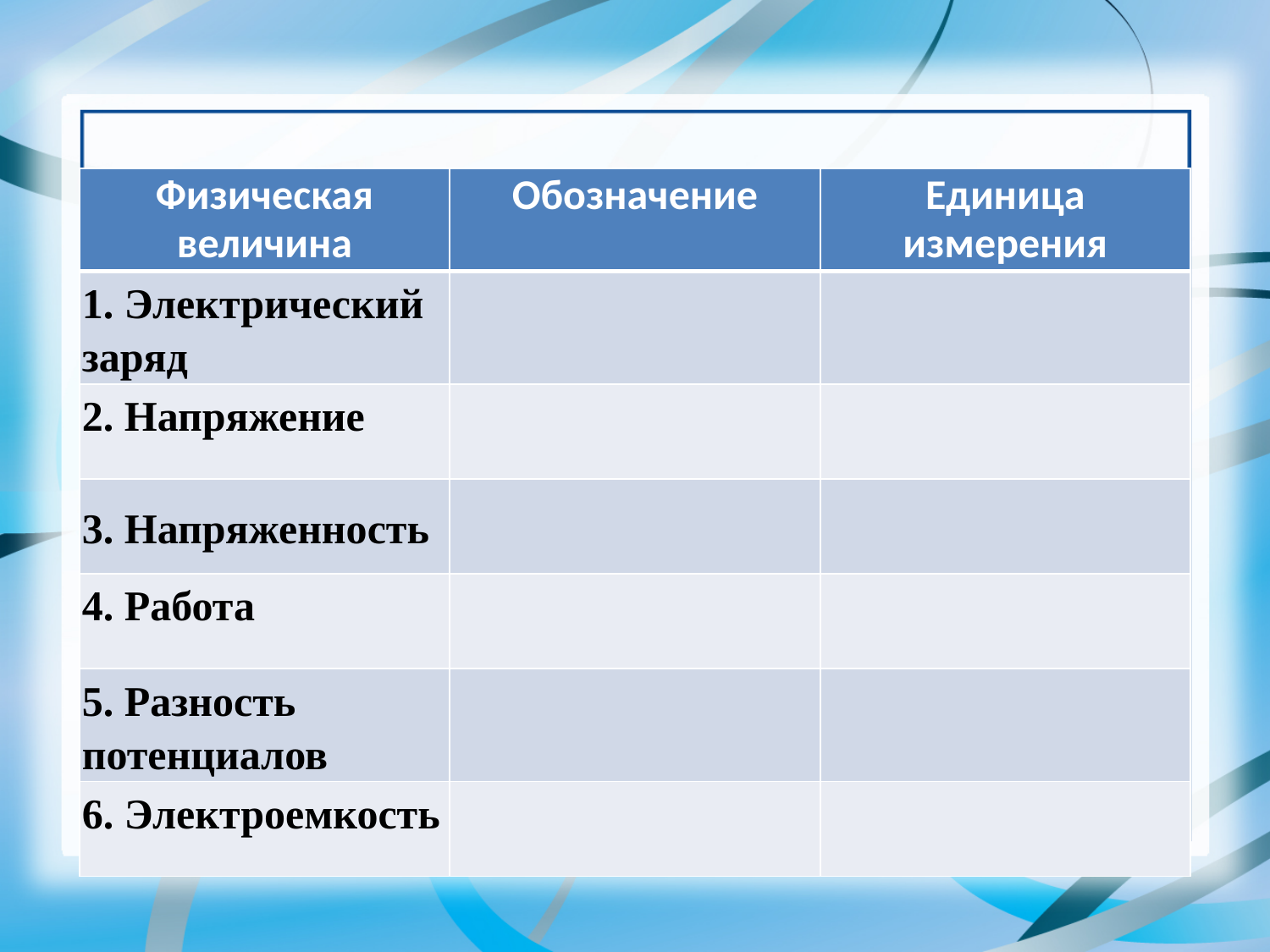

#
| Физическая величина | Обозначение | Единица измерения |
| --- | --- | --- |
| 1. Электрический заряд |  |  |
| 2. Напряжение |  |  |
| 3. Напряженность |  |  |
| 4. Работа |  |  |
| 5. Разность потенциалов |  |  |
| 6. Электроемкость |  |  |